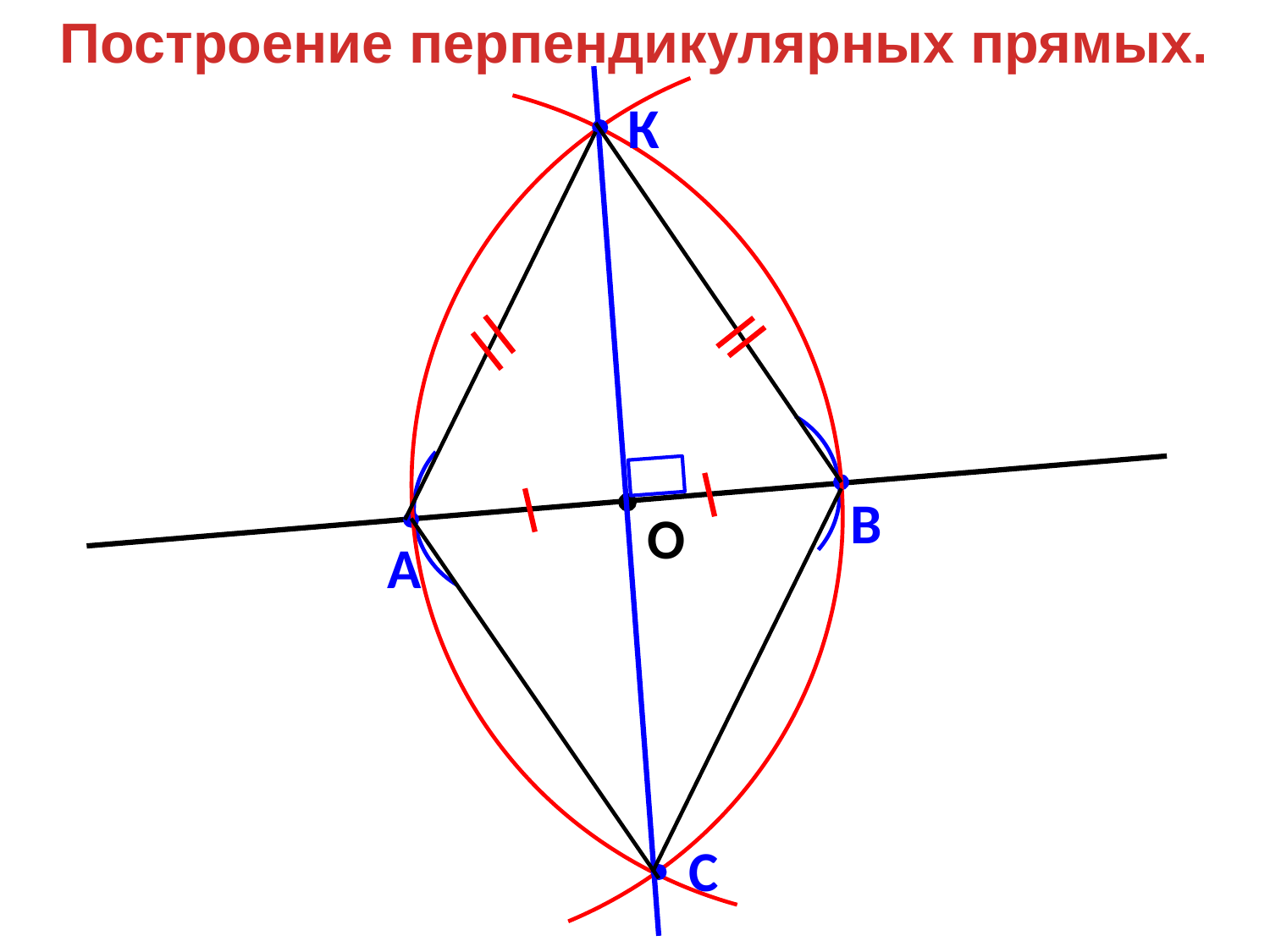

Построение перпендикулярных прямых.

К

В

О

А
С